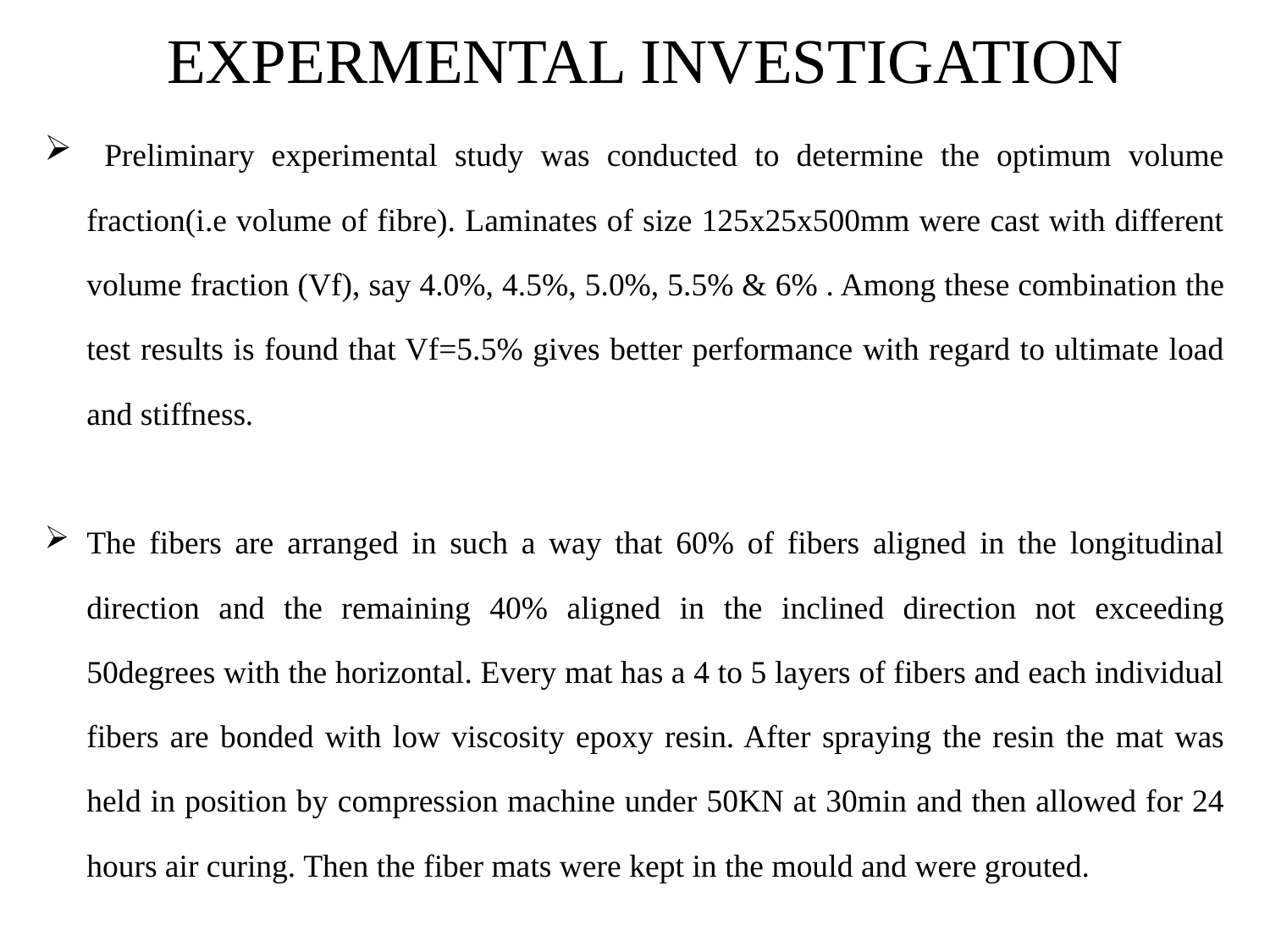

# EXPERMENTAL INVESTIGATION
 Preliminary experimental study was conducted to determine the optimum volume fraction(i.e volume of fibre). Laminates of size 125x25x500mm were cast with different volume fraction (Vf), say 4.0%, 4.5%, 5.0%, 5.5% & 6% . Among these combination the test results is found that Vf=5.5% gives better performance with regard to ultimate load and stiffness.

The fibers are arranged in such a way that 60% of fibers aligned in the longitudinal direction and the remaining 40% aligned in the inclined direction not exceeding 50degrees with the horizontal. Every mat has a 4 to 5 layers of fibers and each individual fibers are bonded with low viscosity epoxy resin. After spraying the resin the mat was held in position by compression machine under 50KN at 30min and then allowed for 24 hours air curing. Then the fiber mats were kept in the mould and were grouted.